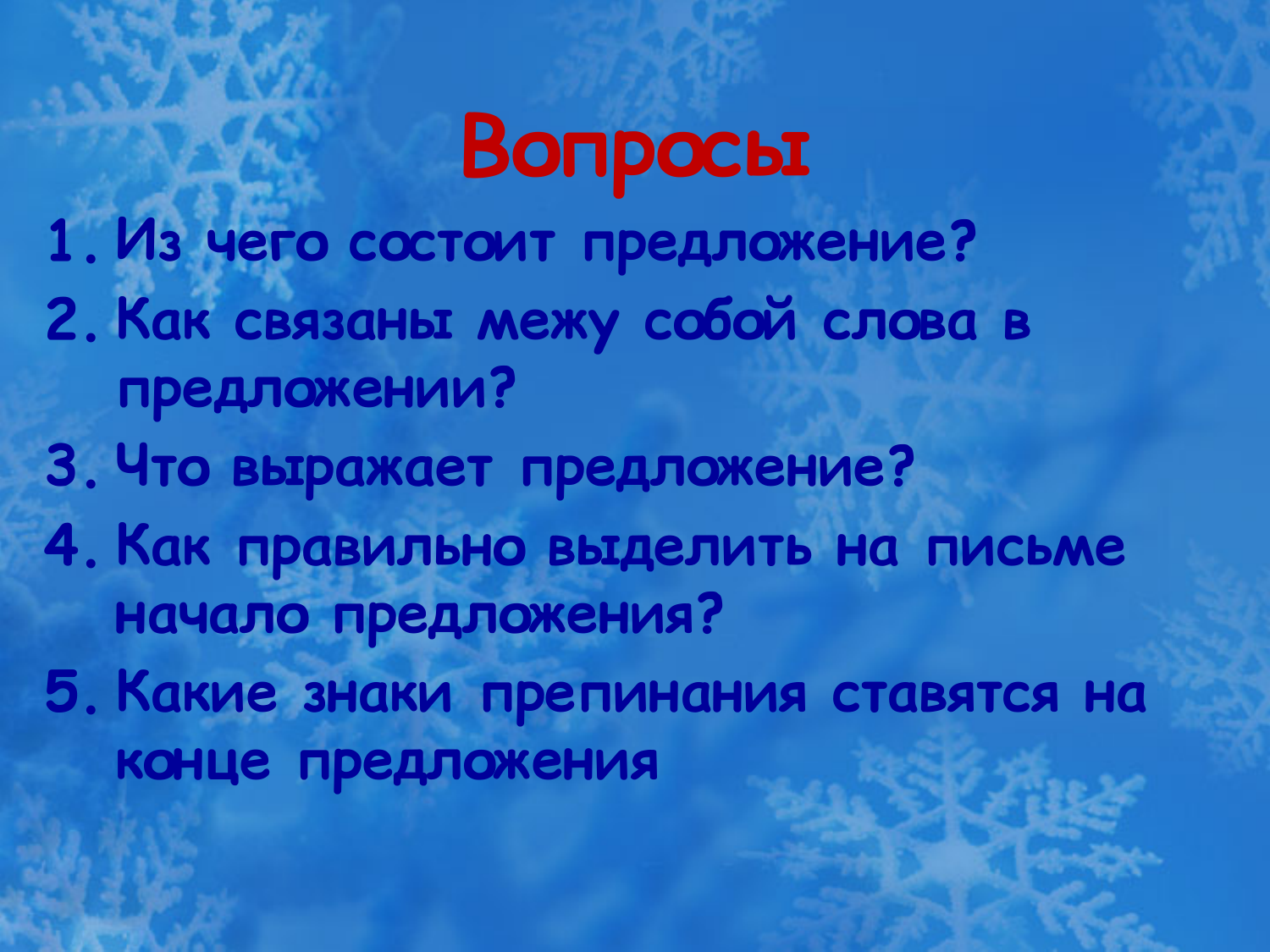

#
Вопросы
Из чего состоит предложение?
Как связаны межу собой слова в предложении?
Что выражает предложение?
Как правильно выделить на письме начало предложения?
Какие знаки препинания ставятся на конце предложения